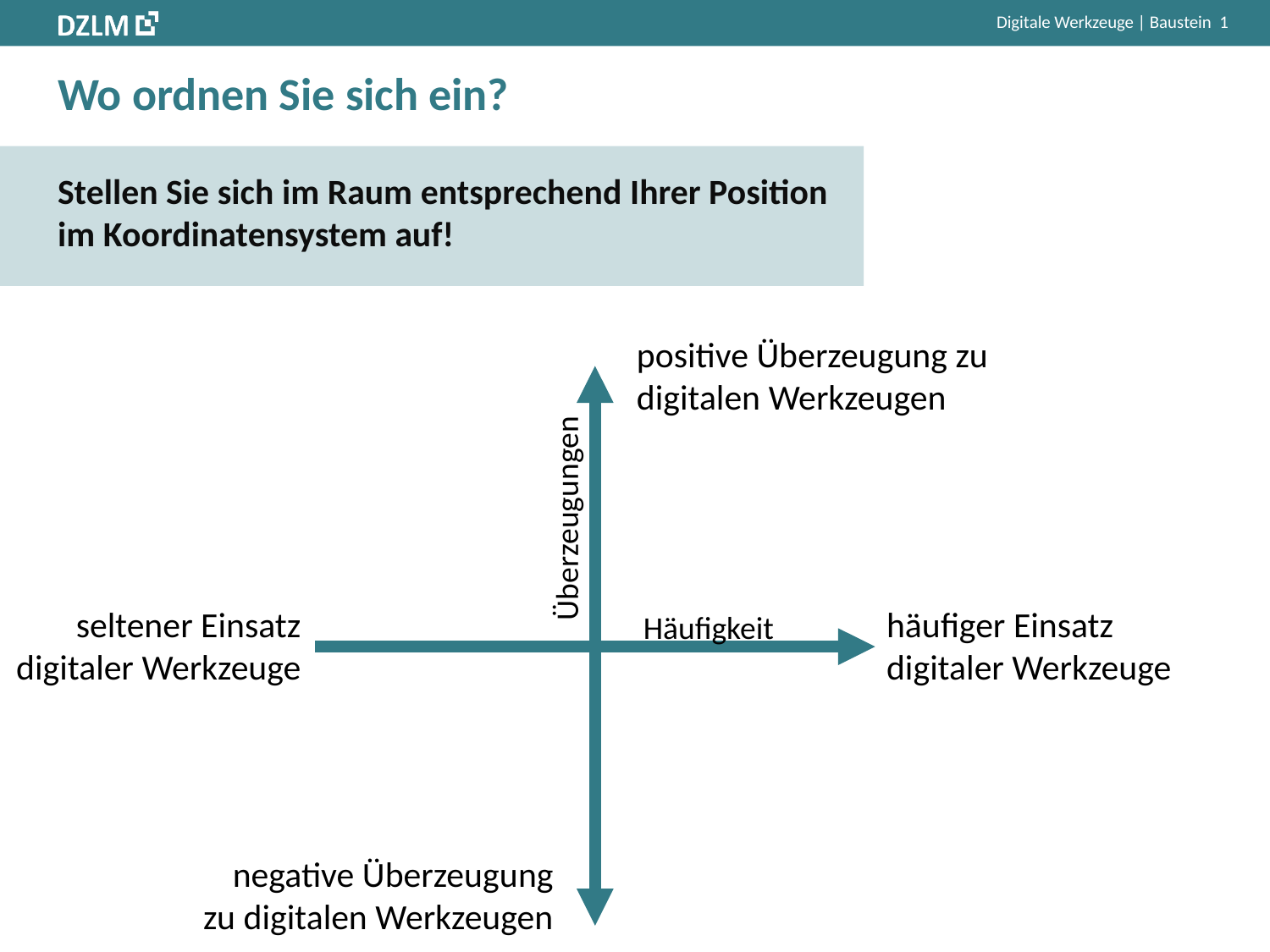

# Wo ordnen Sie sich ein?
Stellen Sie sich im Raum entsprechend Ihrer Position im Koordinatensystem auf!

positive Überzeugung zu digitalen Werkzeugen

Überzeugungen
seltener Einsatz
digitaler Werkzeuge

häufiger Einsatz
digitaler Werkzeuge

Häufigkeit
negative Überzeugung zu digitalen Werkzeugen